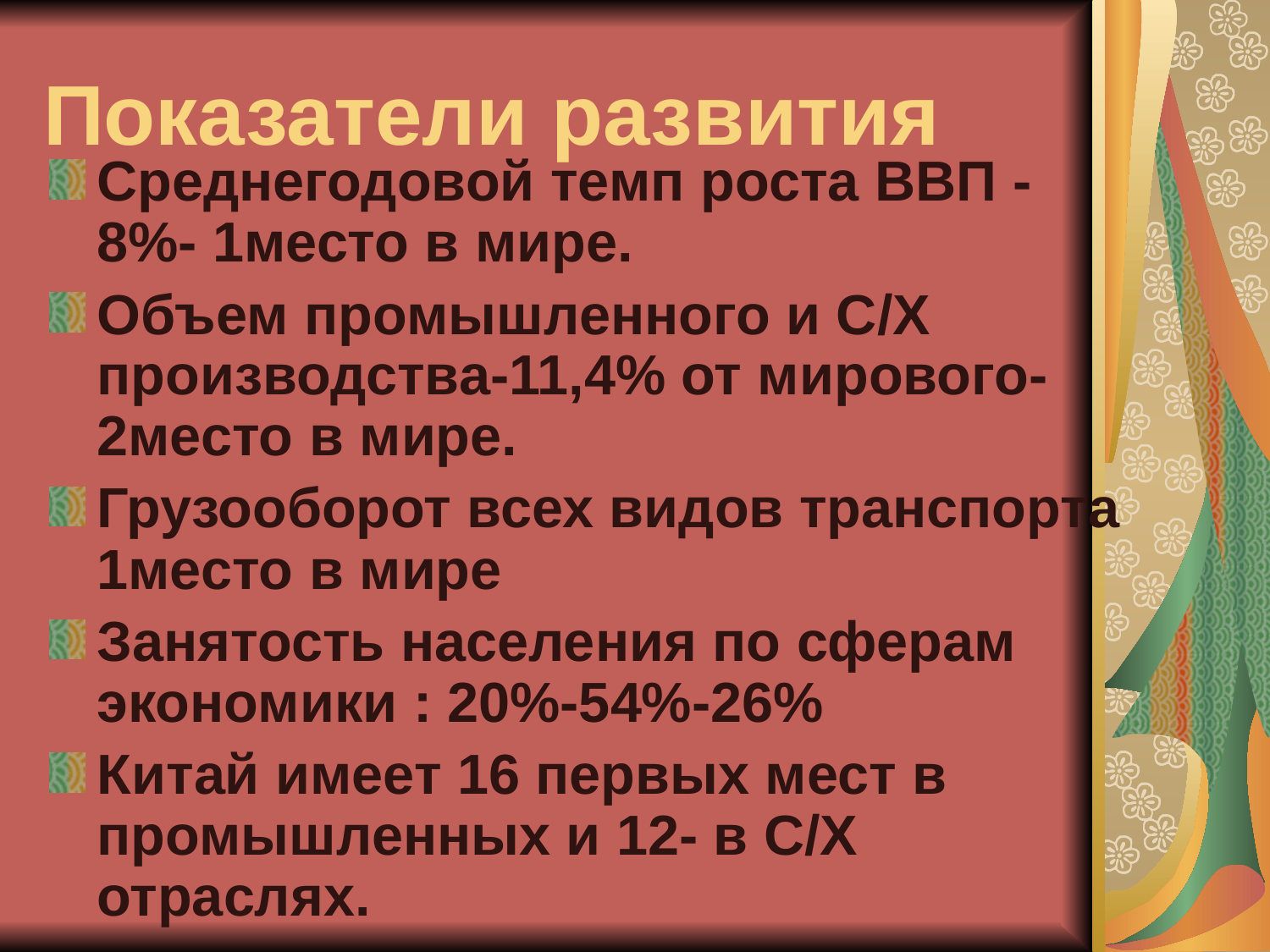

# Показатели развития
Среднегодовой темп роста ВВП -8%- 1место в мире.
Объем промышленного и С/Х производства-11,4% от мирового-2место в мире.
Грузооборот всех видов транспорта 1место в мире
Занятость населения по сферам экономики : 20%-54%-26%
Китай имеет 16 первых мест в промышленных и 12- в С/Х отраслях.